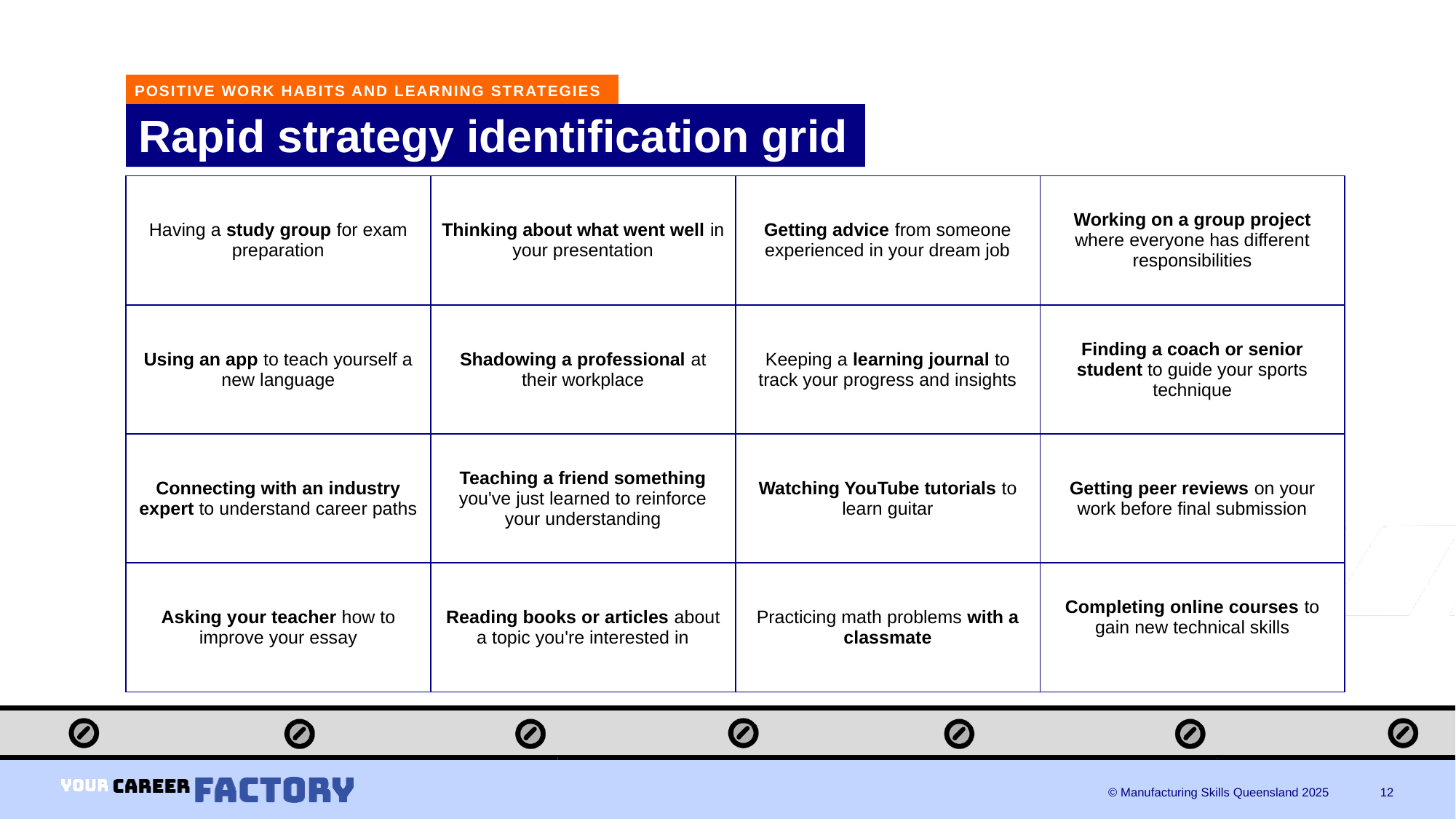

POSITIVE WORK HABITS AND LEARNING STRATEGIES
# Rapid strategy identification grid
| Having a study group for exam preparation | Thinking about what went well in your presentation | Getting advice from someone experienced in your dream job | Working on a group project where everyone has different responsibilities |
| --- | --- | --- | --- |
| Using an app to teach yourself a new language | Shadowing a professional at their workplace | Keeping a learning journal to track your progress and insights | Finding a coach or senior student to guide your sports technique |
| Connecting with an industry expert to understand career paths | Teaching a friend something you've just learned to reinforce your understanding | Watching YouTube tutorials to learn guitar | Getting peer reviews on your work before final submission |
| Asking your teacher how to improve your essay | Reading books or articles about a topic you're interested in | Practicing math problems with a classmate | Completing online courses to gain new technical skills |